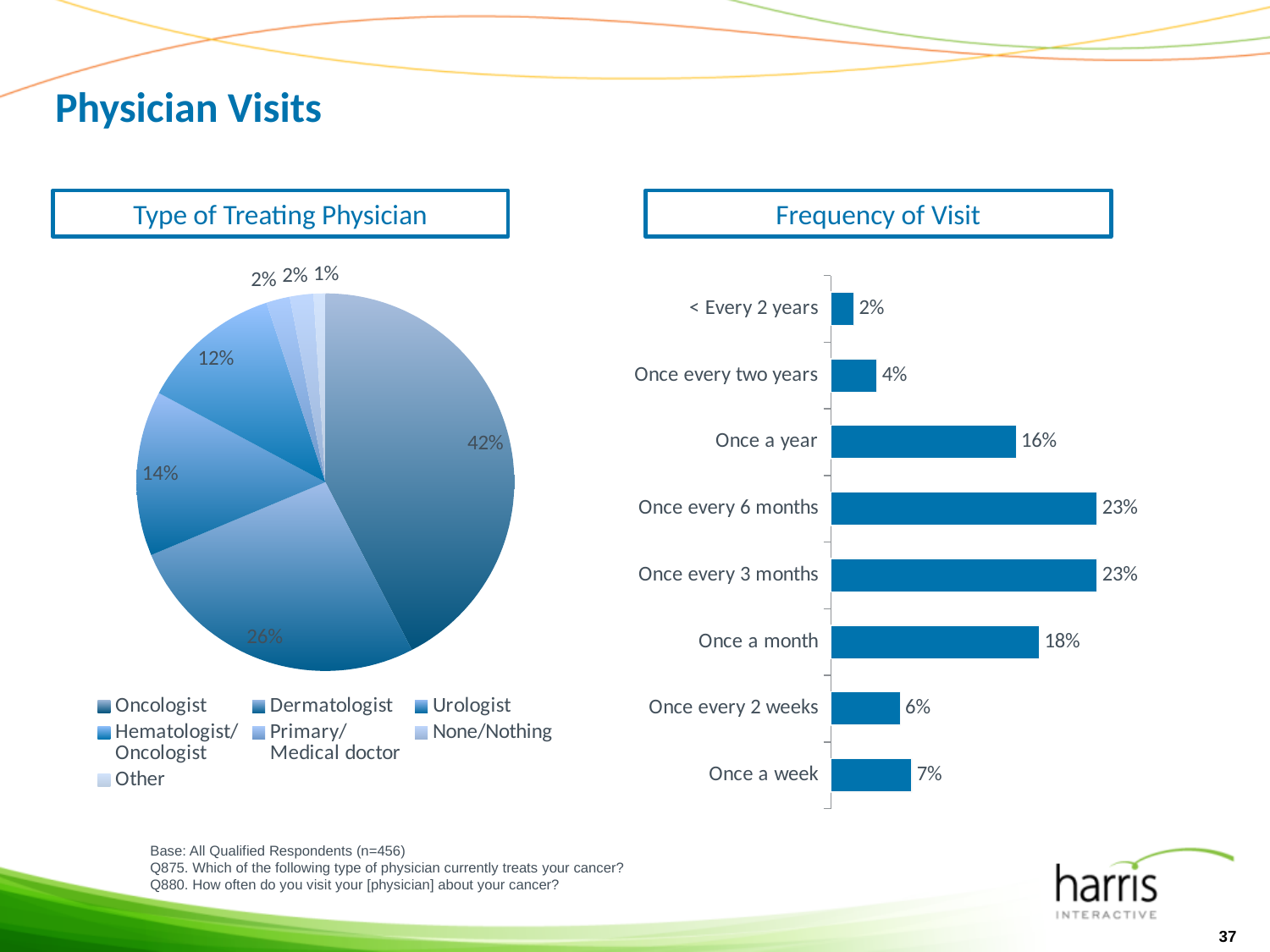

# Physician Visits
Type of Treating Physician
Frequency of Visit

### Chart

| Category | Total Cancer Patients |
|---|---|
| Oncologist | 0.4200000000000003 |
| Dermatologist | 0.26 |
| Urologist | 0.14 |
| Hematologist/
Oncologist | 0.12000000000000002 |
| Primary/
Medical doctor | 0.02000000000000001 |
| None/Nothing | 0.02000000000000001 |
| Other | 0.010000000000000005 |

### Chart

| Category | Total Cancer Patients |
|---|---|
| Once a week | 0.07000000000000002 |
| Once every 2 weeks | 0.06000000000000003 |
| Once a month | 0.18000000000000024 |
| Once every 3 months | 0.23 |
| Once every 6 months | 0.23 |
| Once a year | 0.16 |
| Once every two years | 0.04000000000000002 |
| < Every 2 years | 0.02000000000000001 |
Base: All Qualified Respondents (n=456)
Q875. Which of the following type of physician currently treats your cancer?
Q880. How often do you visit your [physician] about your cancer?
37